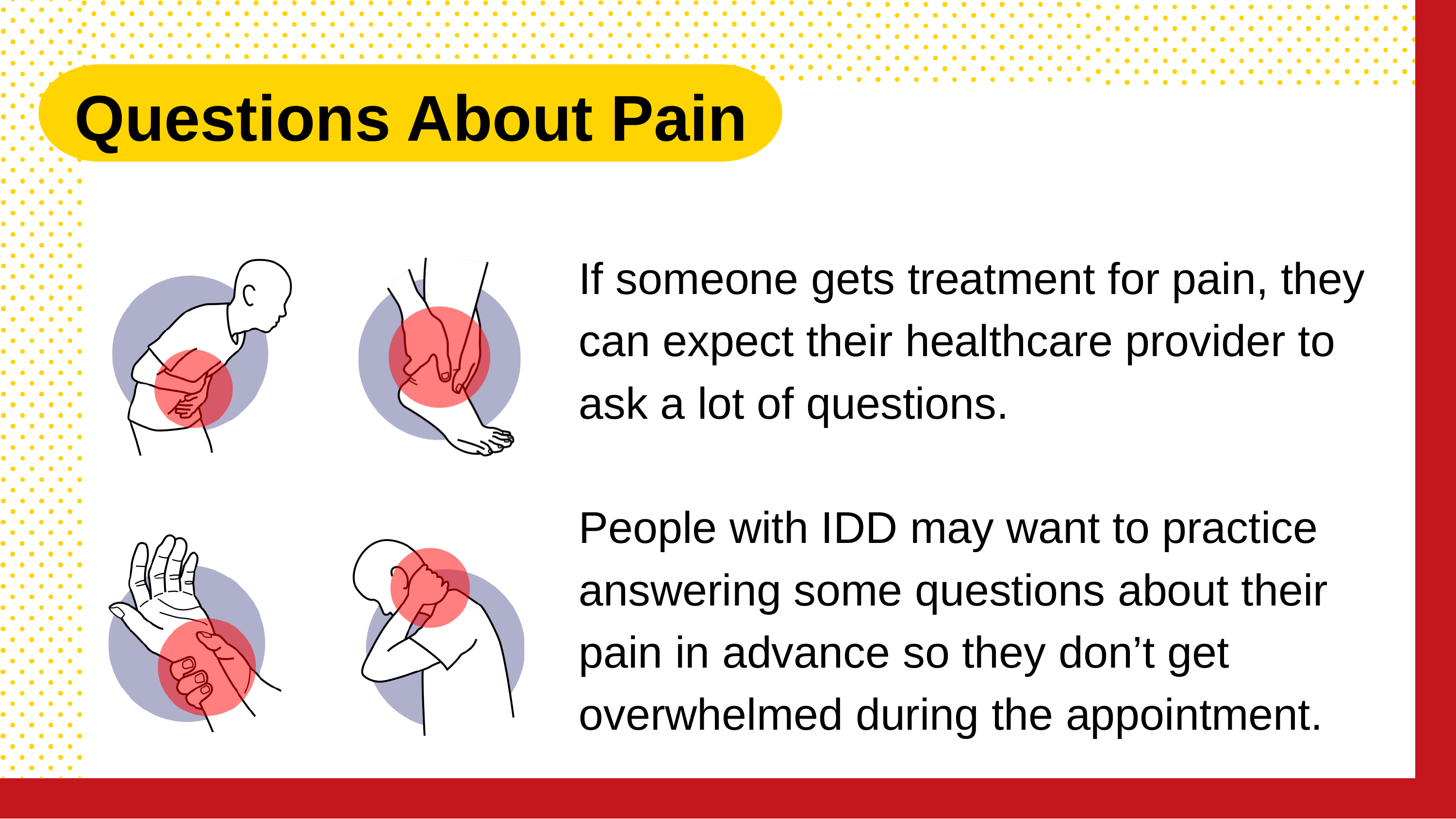

Questions About Pain

If someone gets treatment for pain, they can expect their healthcare provider to ask a lot of questions.

People with IDD may want to practice answering some questions about their pain in advance so they don’t get overwhelmed during the appointment.